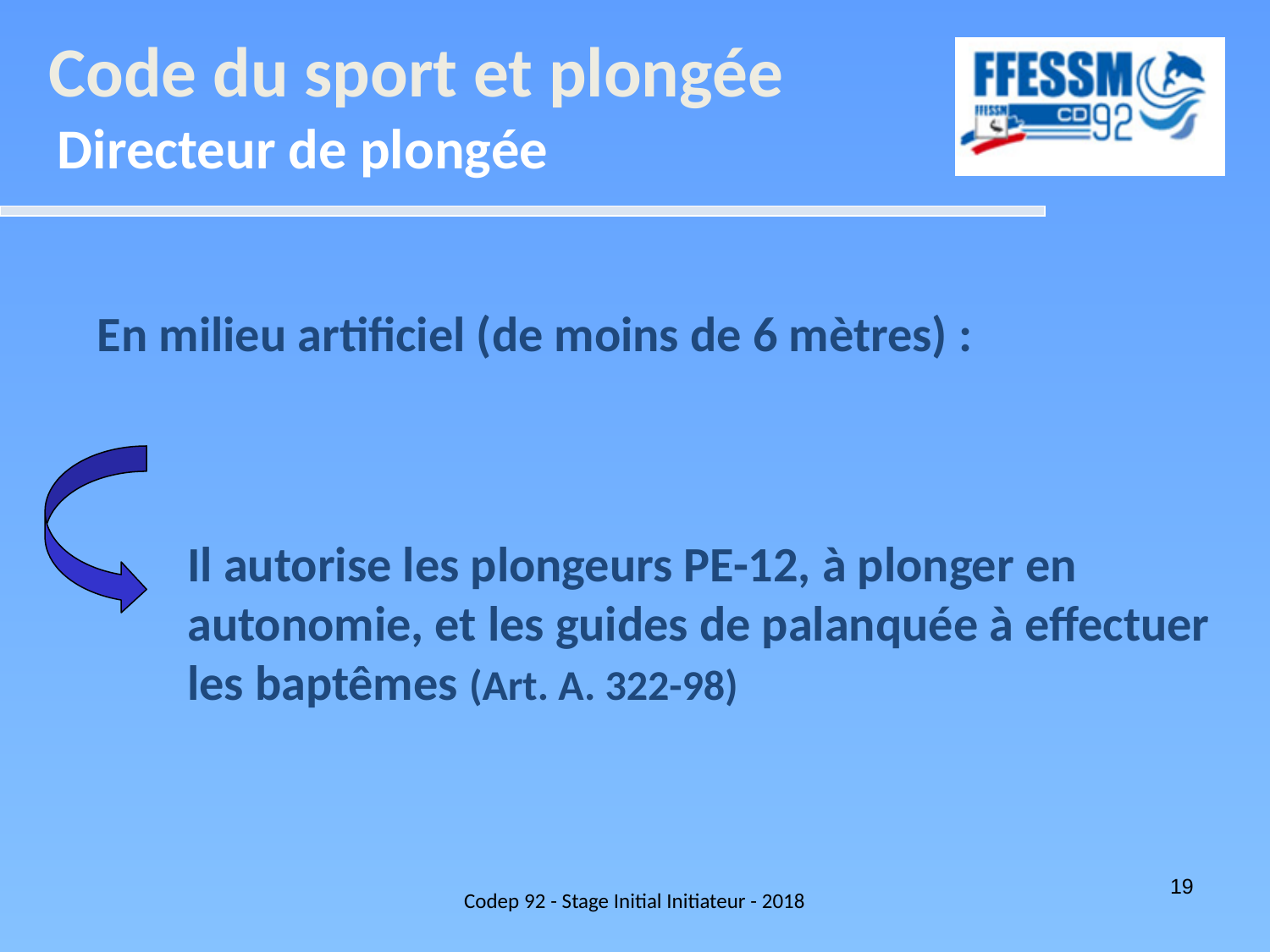

Code du sport et plongée
Directeur de plongée
En milieu artificiel (de moins de 6 mètres) :

Il autorise les plongeurs PE-12, à plonger en autonomie, et les guides de palanquée à effectuer les baptêmes (Art. A. 322-98)
Codep 92 - Stage Initial Initiateur - 2018
19